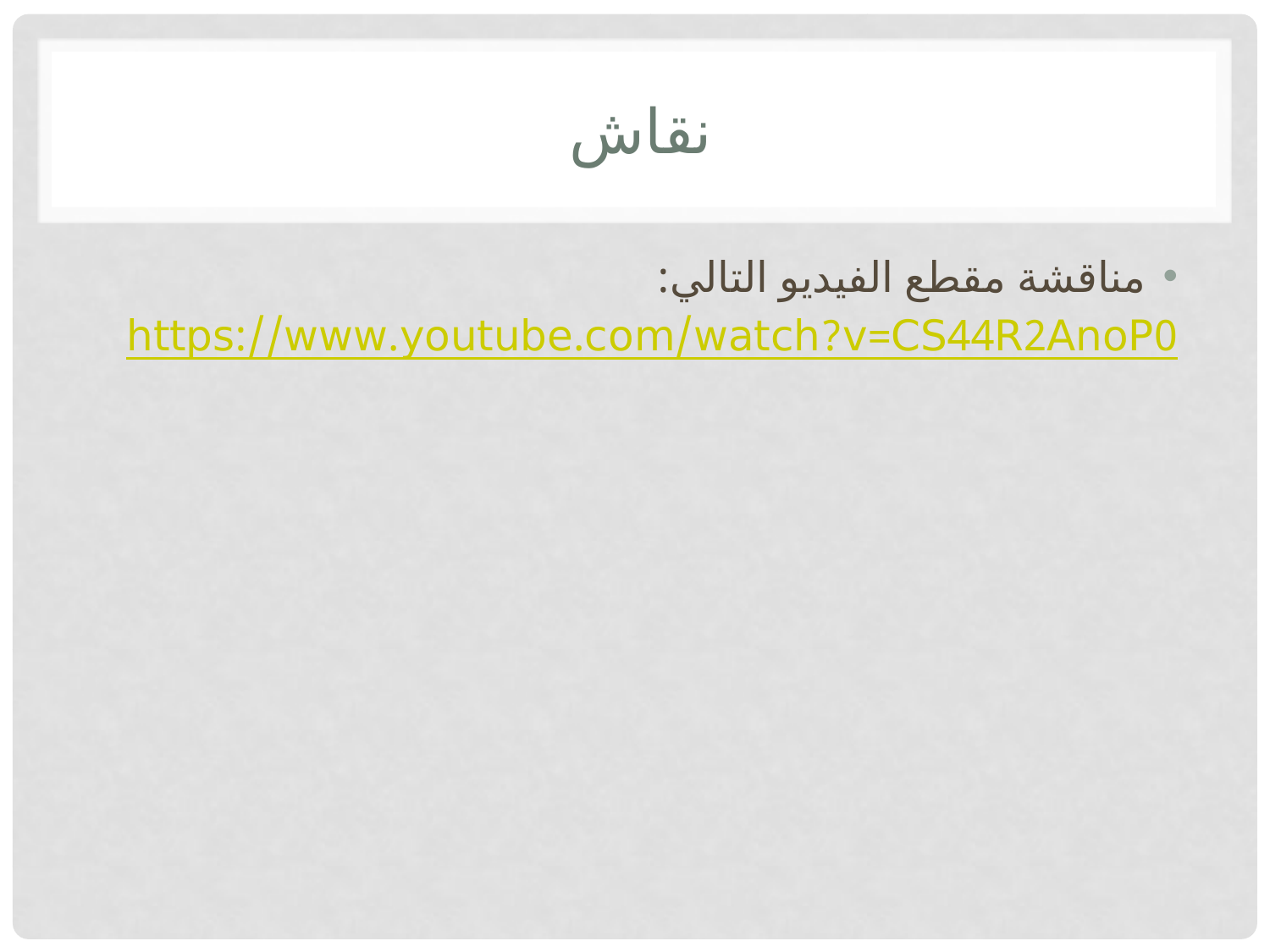

# نقاش
مناقشة مقطع الفيديو التالي:
https://www.youtube.com/watch?v=CS44R2AnoP0